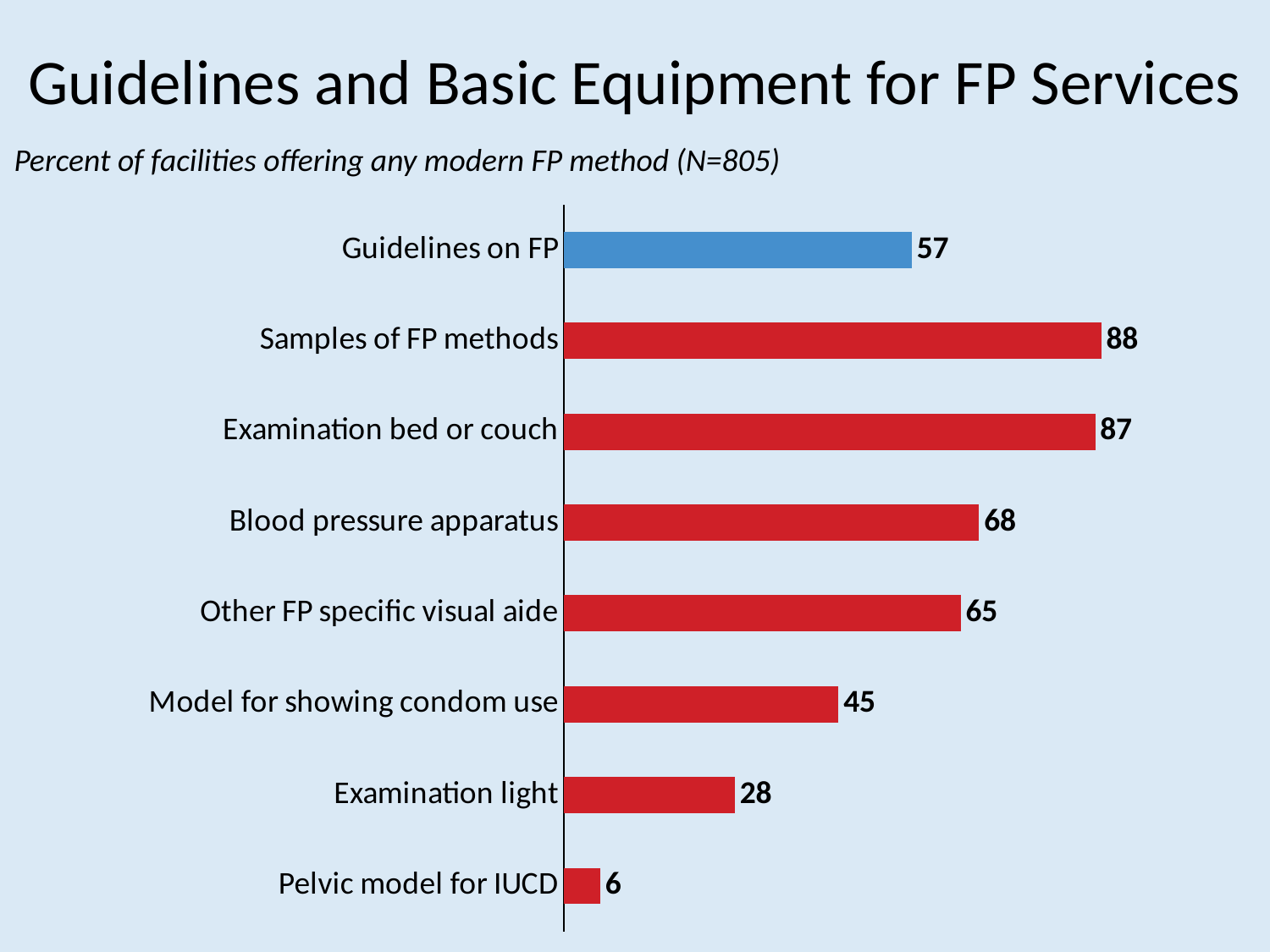

# Guidelines and Basic Equipment for FP Services
Percent of facilities offering any modern FP method (N=805)

### Chart

| Category | Series 1 |
|---|---|
| Pelvic model for IUCD | 6.0 |
| Examination light | 28.0 |
| Model for showing condom use | 45.0 |
| Other FP specific visual aide | 65.0 |
| Blood pressure apparatus | 68.0 |
| Examination bed or couch | 87.0 |
| Samples of FP methods | 88.0 |
| Guidelines on FP | 57.0 |